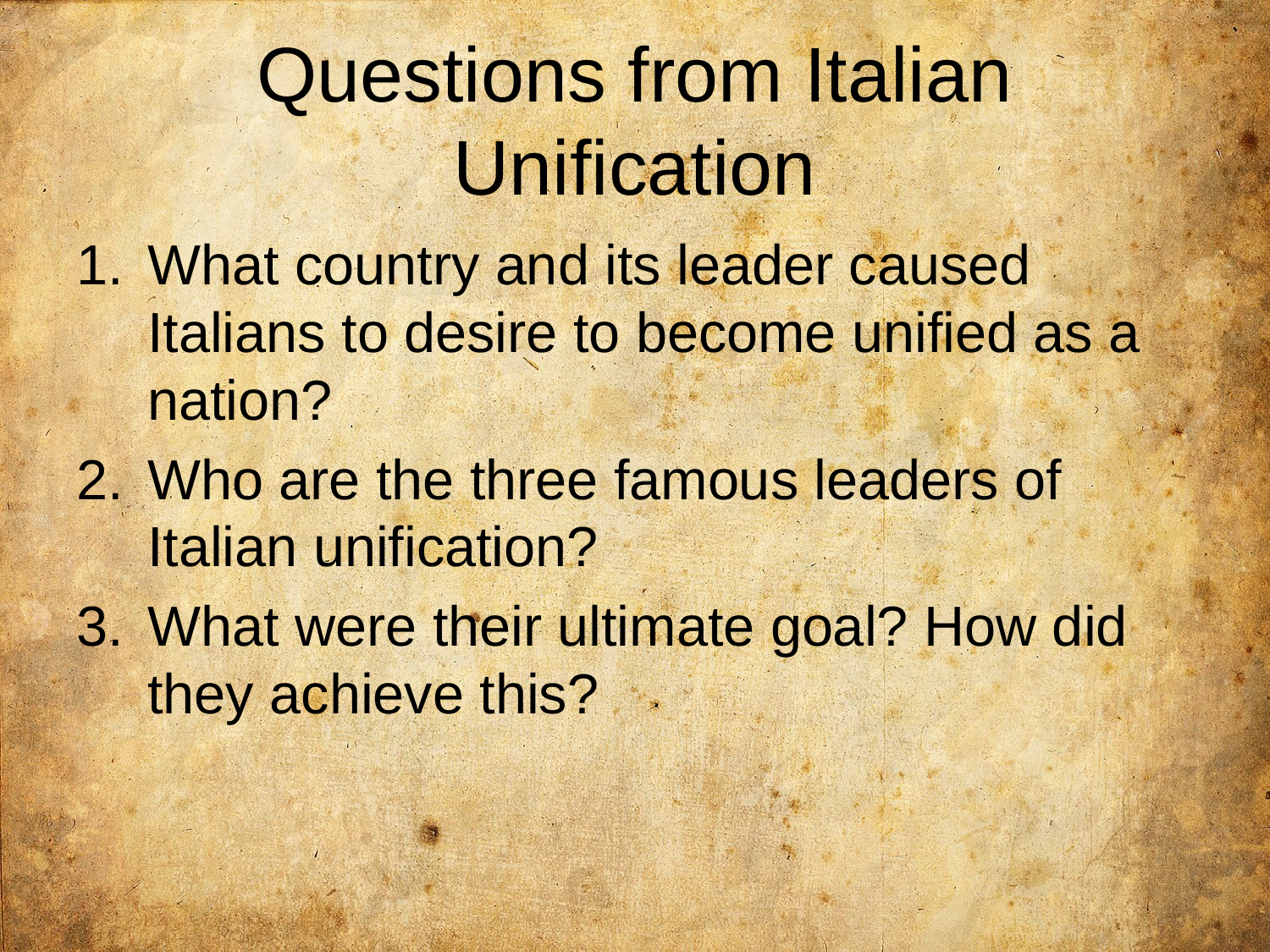

# Questions from Italian Unification
What country and its leader caused Italians to desire to become unified as a nation?
Who are the three famous leaders of Italian unification?
What were their ultimate goal? How did they achieve this?